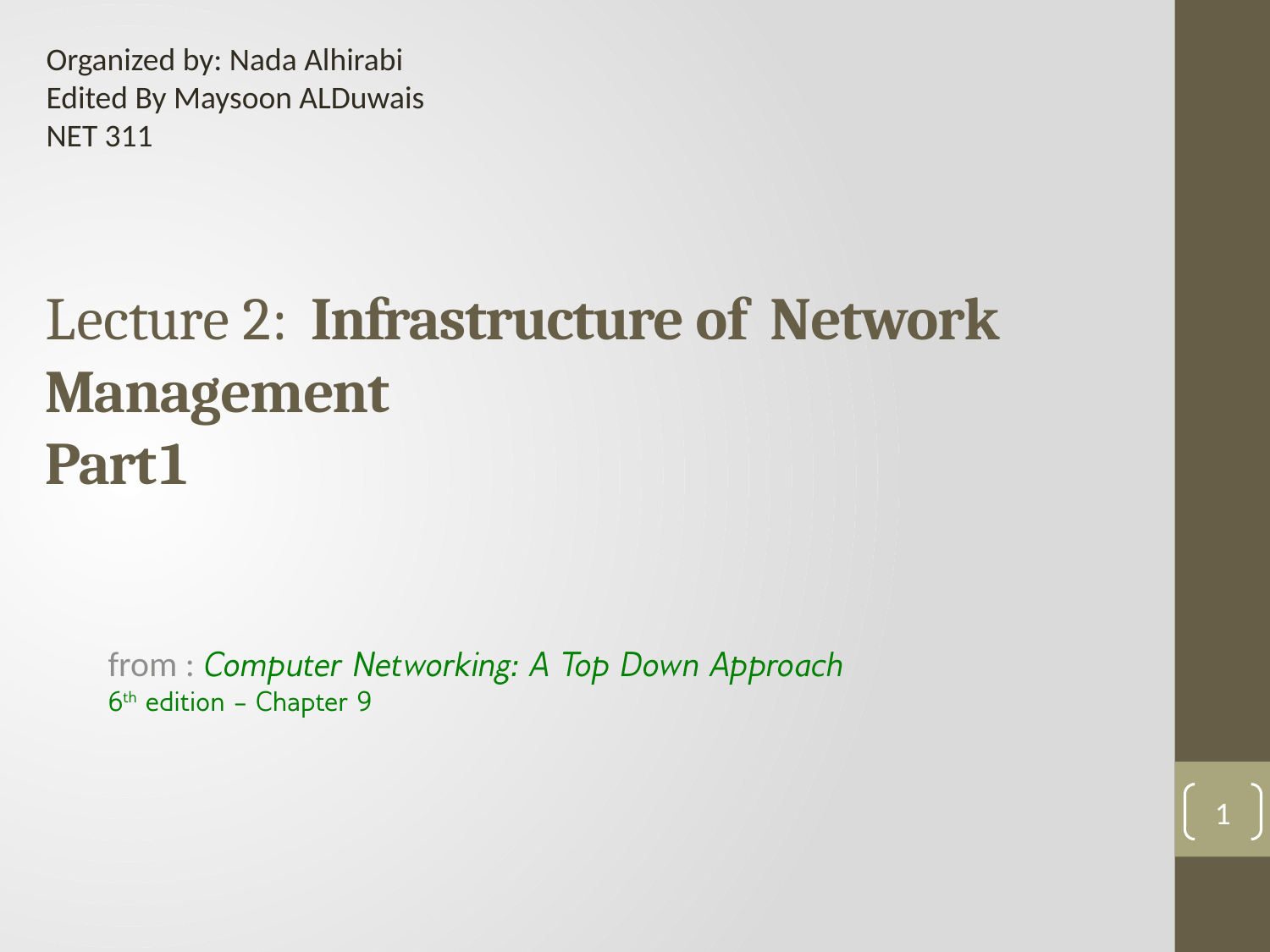

Organized by: Nada Alhirabi
Edited By Maysoon ALDuwais
NET 311
# Lecture 2:  Infrastructure of  Network Management Part1
from : Computer Networking: A Top Down Approach
6th edition – Chapter 9
1